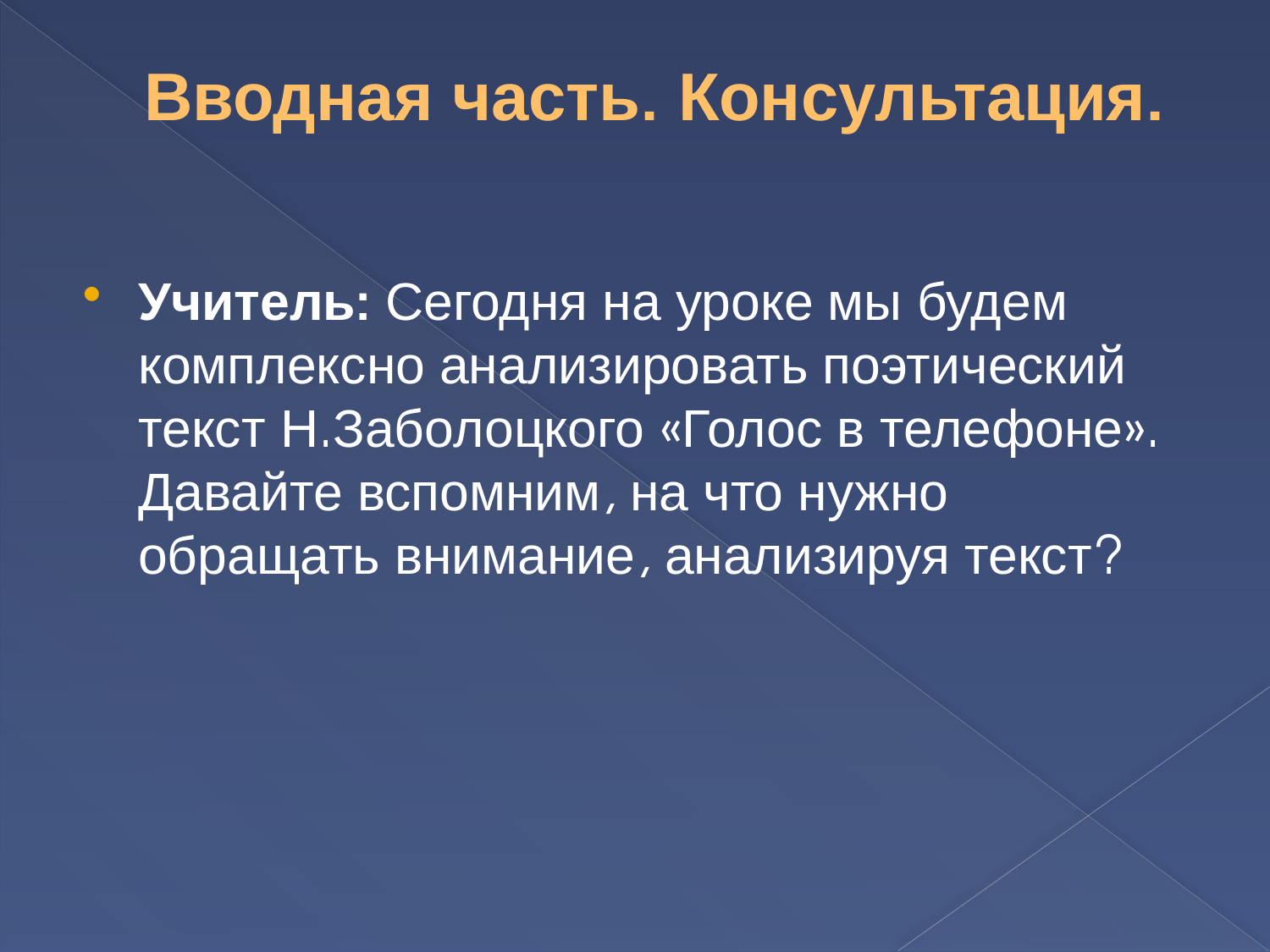

# Вводная часть. Консультация.
Учитель: Сегодня на уроке мы будем комплексно анализировать поэтический текст Н.Заболоцкого «Голос в телефоне». Давайте вспомним, на что нужно обращать внимание, анализируя текст?